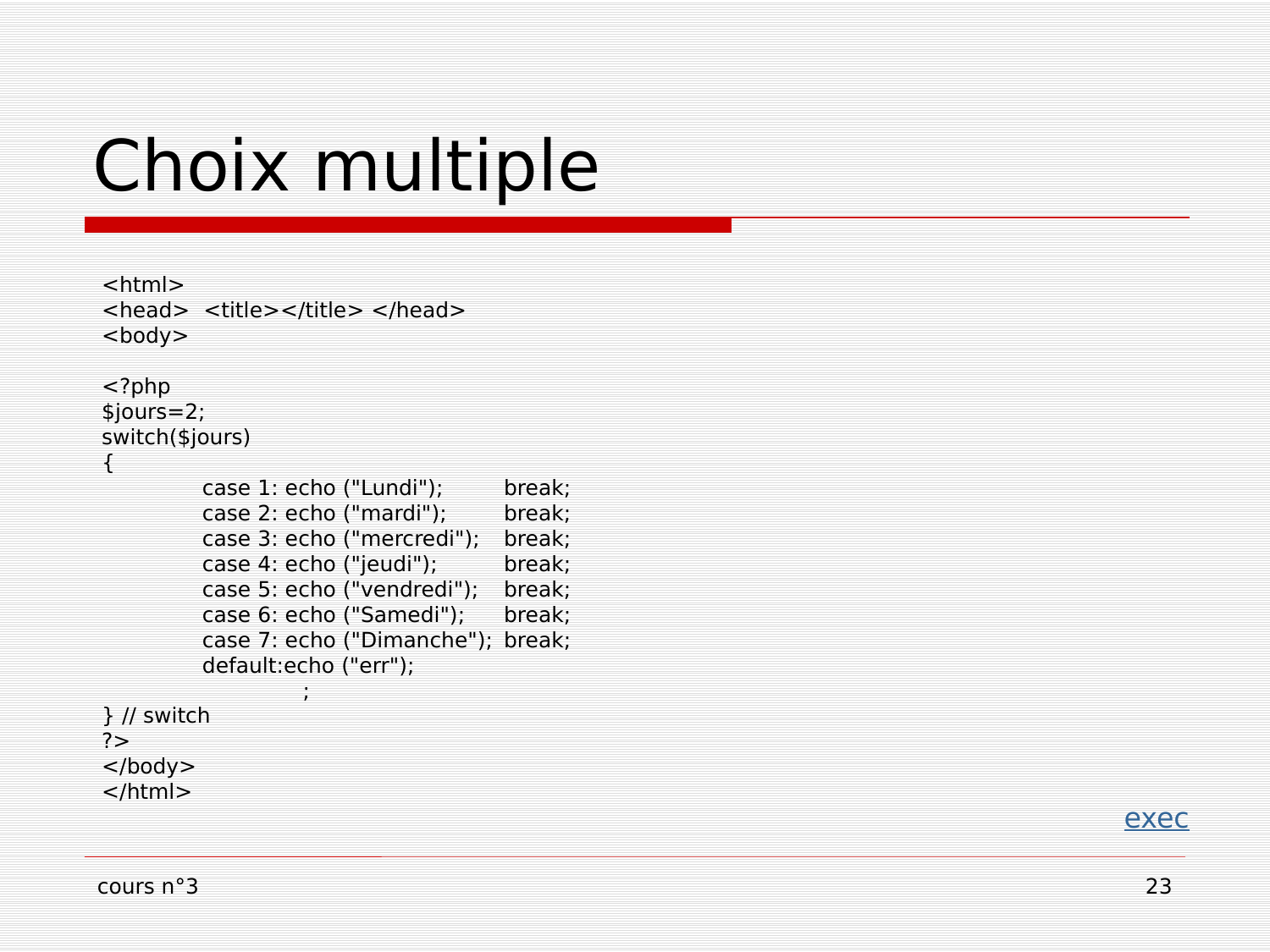

# Choix multiple

<html>
<head>  <title></title> </head>
<body>

<?php
$jours=2;
switch($jours)
{
	case 1: echo ("Lundi");	break;
	case 2: echo ("mardi");	break;
	case 3: echo ("mercredi");	break;
	case 4: echo ("jeudi");	break;
	case 5: echo ("vendredi");	break;
	case 6: echo ("Samedi");	break;
	case 7: echo ("Dimanche");	break;
	default:echo ("err");
		;
} // switch
?>
</body>
</html>
exec
cours n°3
23